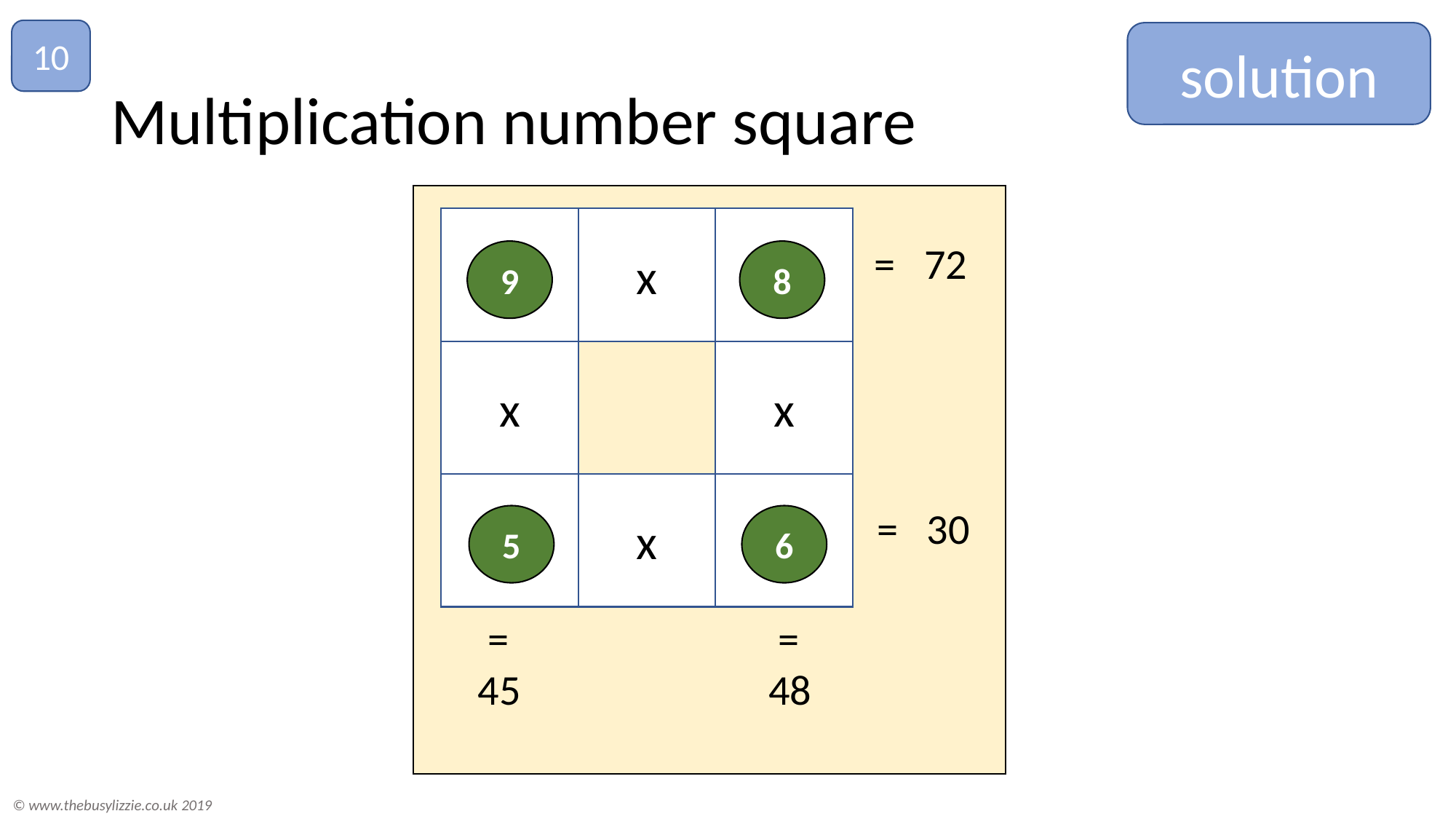

10
solution
# Multiplication number square

x

=   72
x

x

x

=   30
 =
45
 =
48
8
9
5
6
© www.thebusylizzie.co.uk 2019